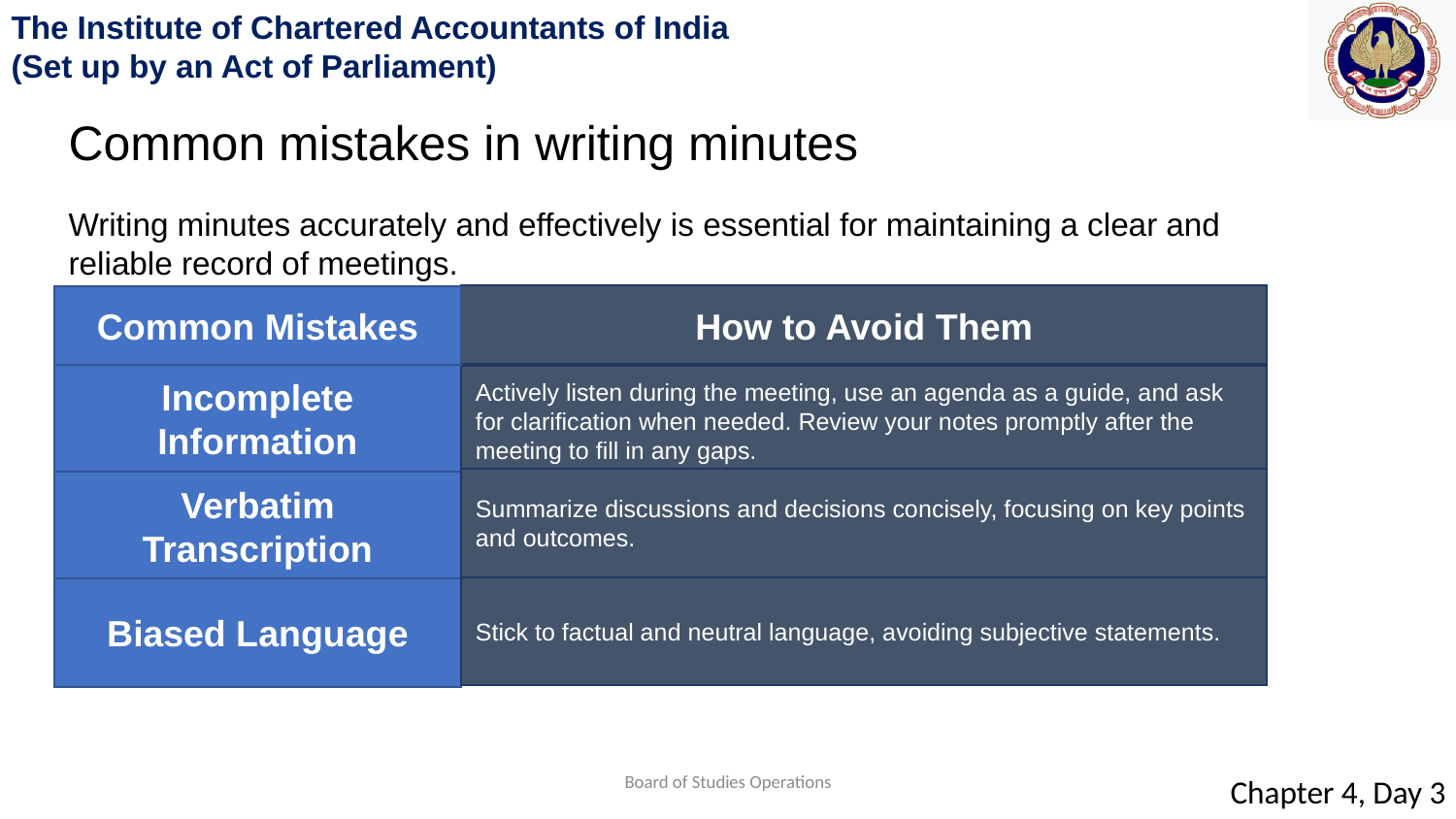

Common mistakes in writing minutes
Writing minutes accurately and effectively is essential for maintaining a clear and reliable record of meetings.
How to Avoid Them
Common Mistakes
Incomplete Information
Actively listen during the meeting, use an agenda as a guide, and ask for clarification when needed. Review your notes promptly after the meeting to fill in any gaps.
Summarize discussions and decisions concisely, focusing on key points and outcomes.
Verbatim Transcription
Stick to factual and neutral language, avoiding subjective statements.
Biased Language
Board of Studies Operations